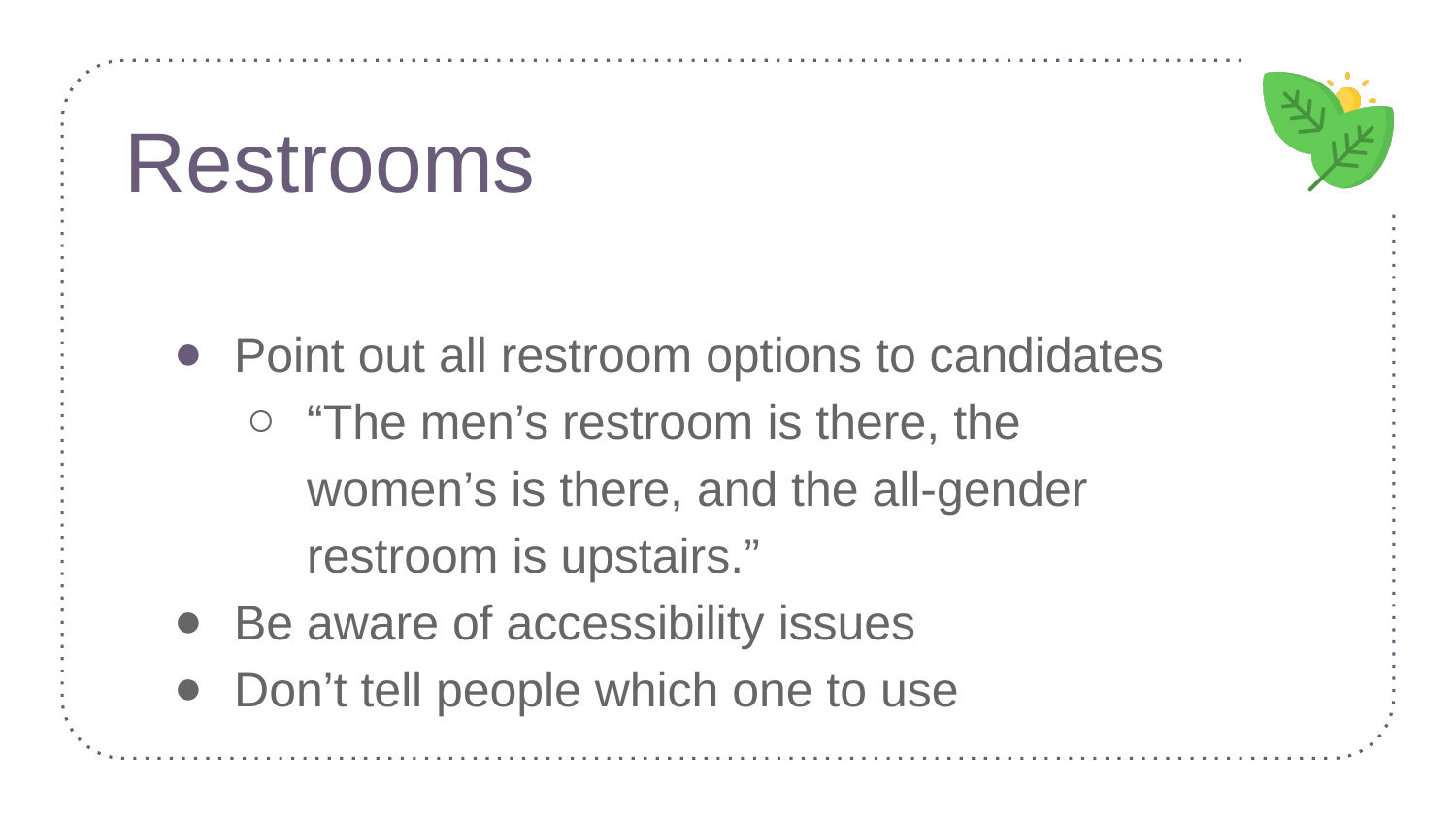

# Restrooms
Point out all restroom options to candidates
“The men’s restroom is there, the women’s is there, and the all-gender restroom is upstairs.”
Be aware of accessibility issues
Don’t tell people which one to use